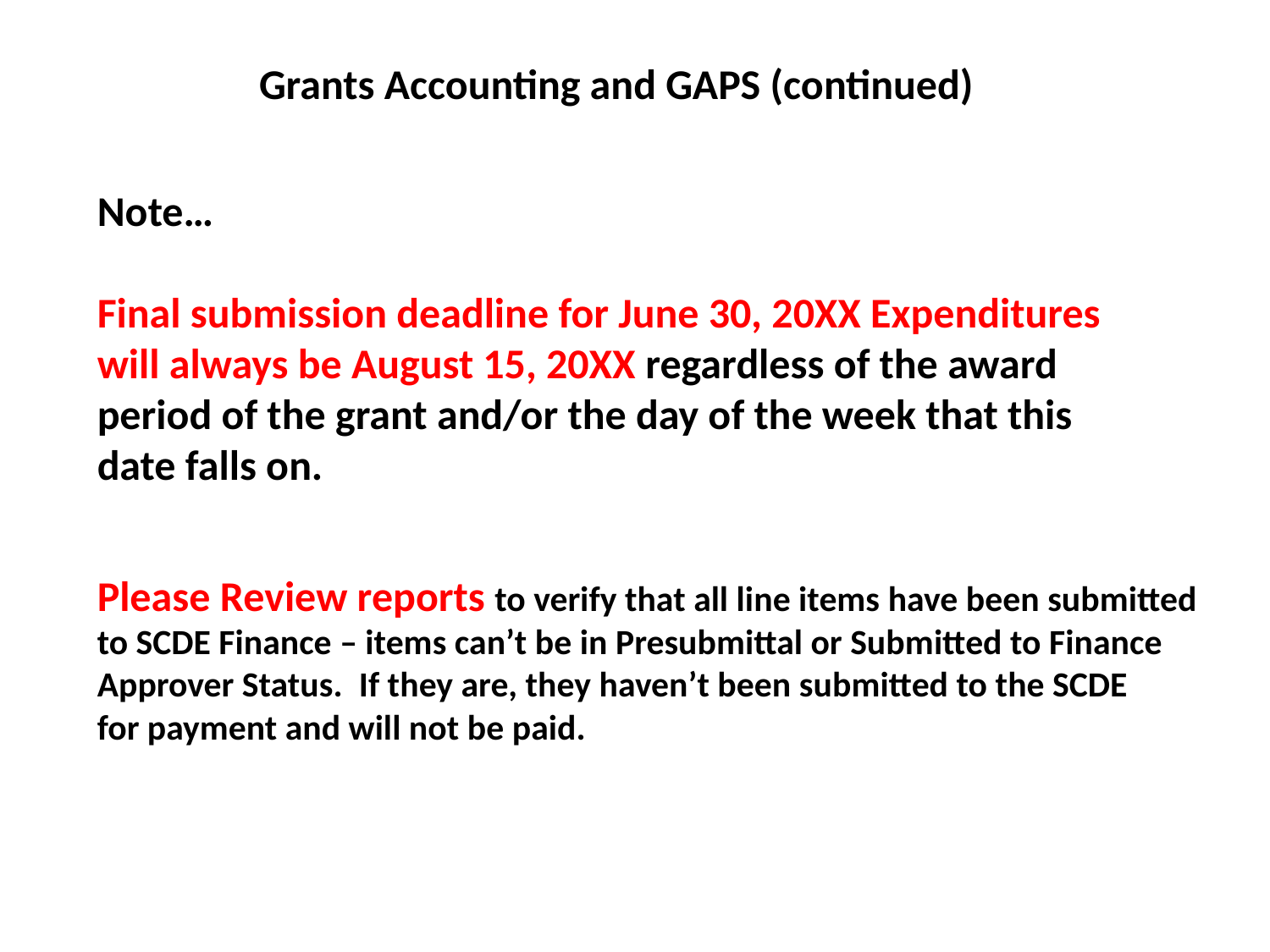

Grants Accounting and GAPS (continued)

Note…

Final submission deadline for June 30, 20XX Expenditures
will always be August 15, 20XX regardless of the award
period of the grant and/or the day of the week that this
date falls on.

Please Review reports to verify that all line items have been submitted
to SCDE Finance – items can’t be in Presubmittal or Submitted to Finance
Approver Status.  If they are, they haven’t been submitted to the SCDE
for payment and will not be paid.